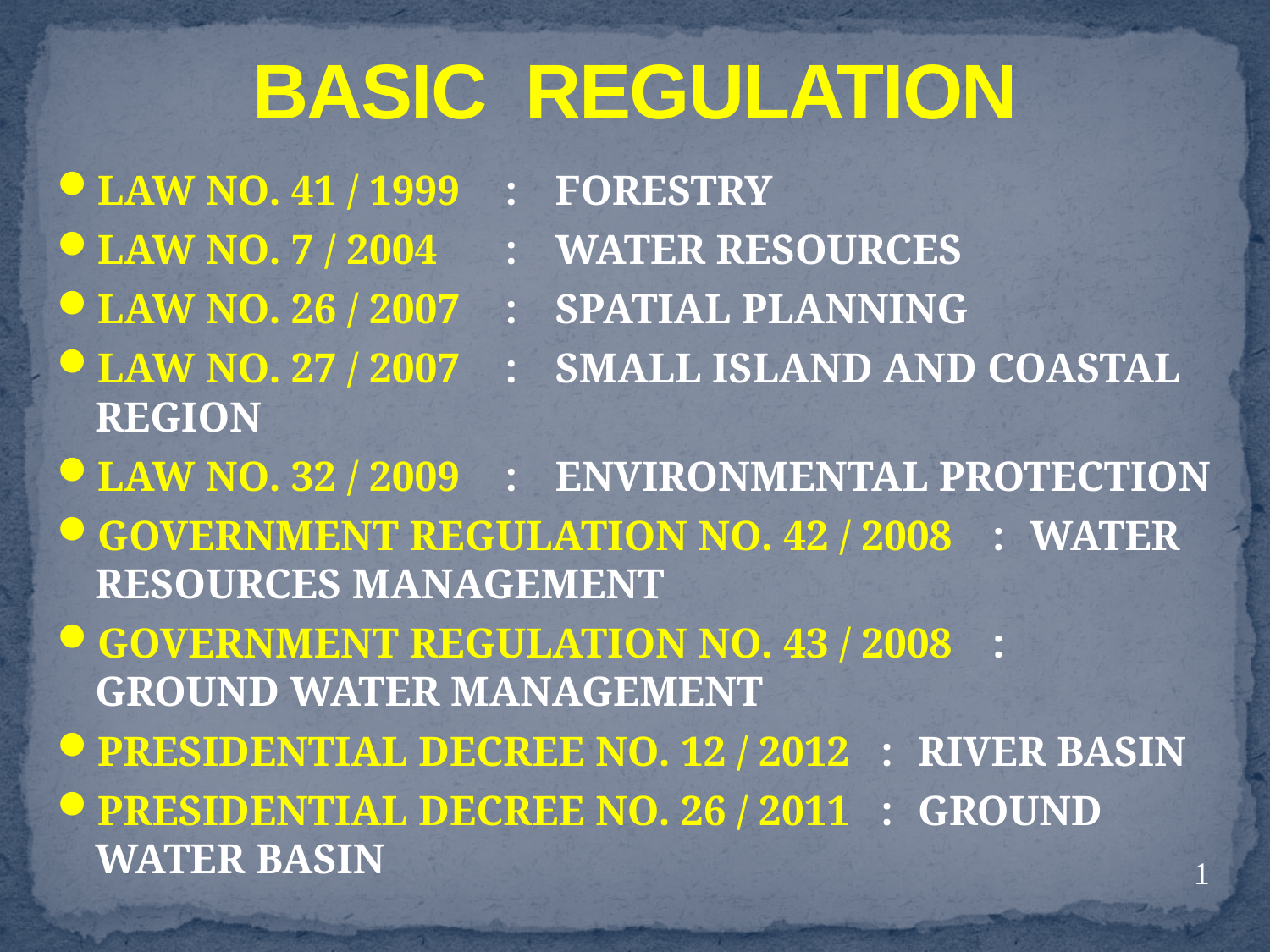

# BASIC  REGULATION
LAW NO. 41 / 1999	:	FORESTRY
LAW NO. 7 / 2004		:	WATER RESOURCES
LAW NO. 26 / 2007	: 	SPATIAL PLANNING
LAW NO. 27 / 2007	: 	SMALL ISLAND AND COASTAL REGION
LAW NO. 32 / 2009	:	ENVIRONMENTAL PROTECTION
GOVERNMENT REGULATION NO. 42 / 2008 	: 	WATER RESOURCES MANAGEMENT
GOVERNMENT REGULATION NO. 43 / 2008 	: 	GROUND WATER MANAGEMENT
PRESIDENTIAL DECREE NO. 12 / 2012	: 	RIVER BASIN
PRESIDENTIAL DECREE NO. 26 / 2011	: 	GROUND WATER BASIN

1